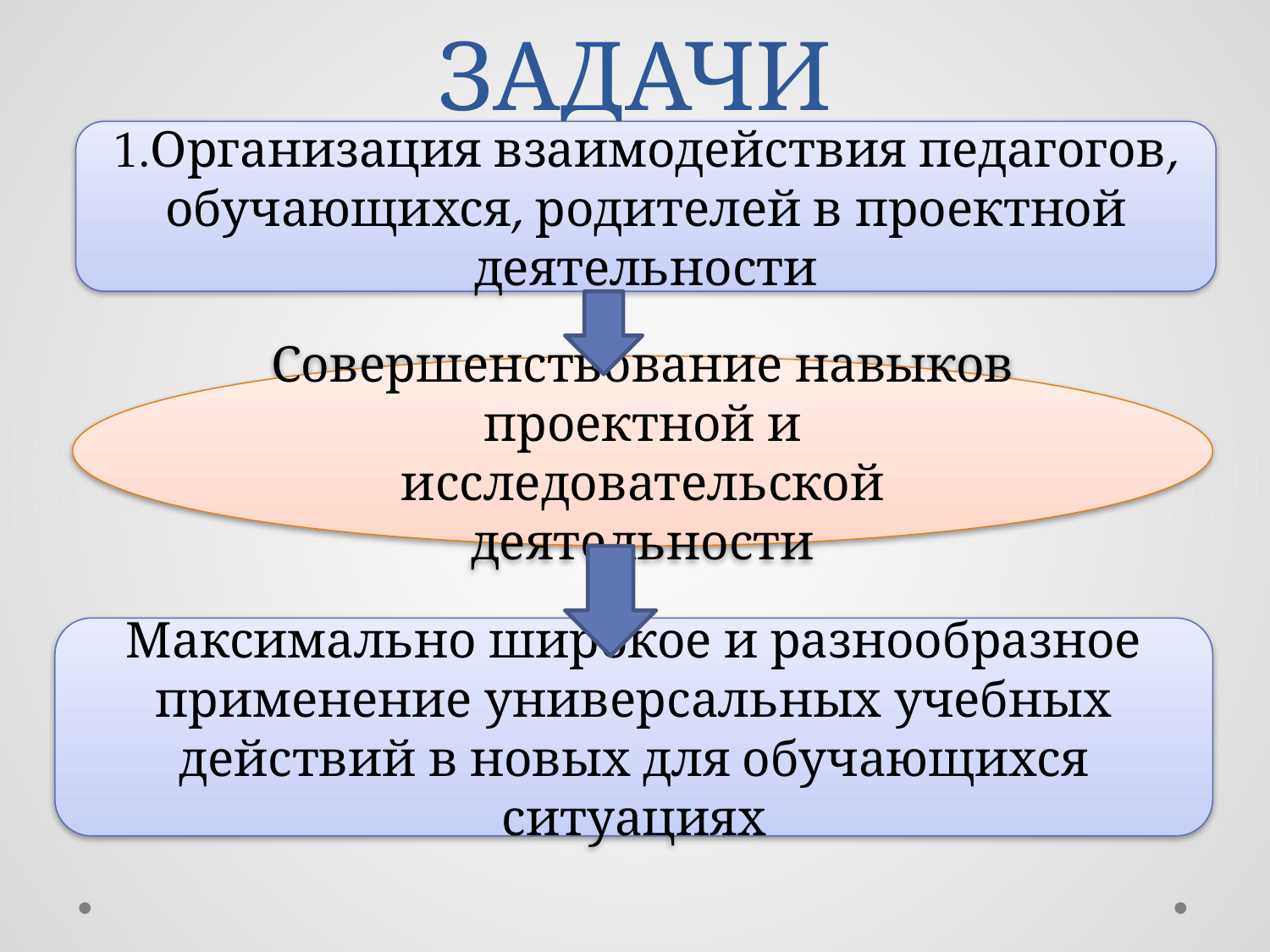

# ЗАДАЧИ
1.Организация взаимодействия педагогов, обучающихся, родителей в проектной деятельности

Совершенствование навыков проектной и исследовательской деятельности

Максимально широкое и разнообразное применение универсальных учебных действий в новых для обучающихся ситуациях